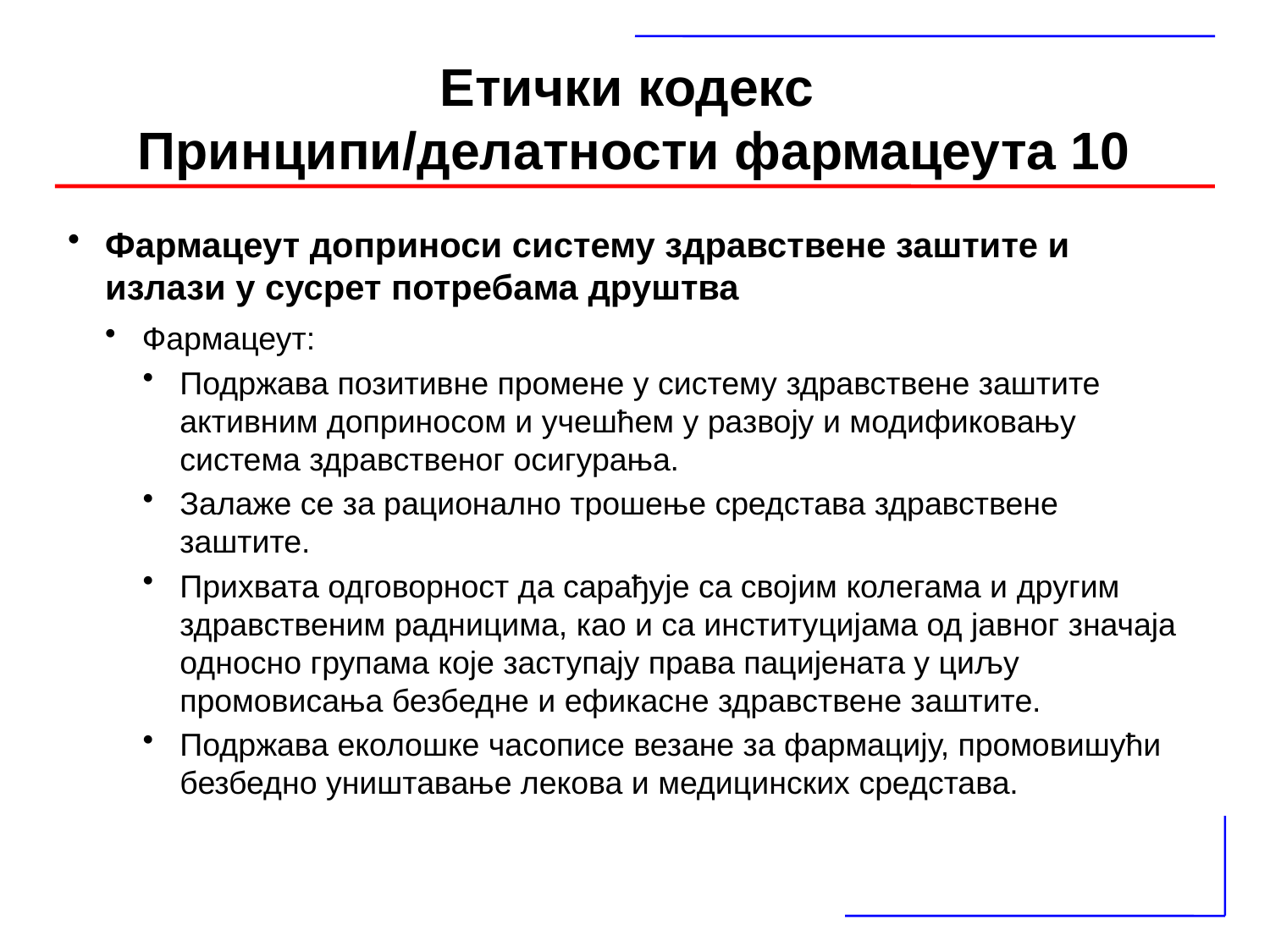

Етички кодекс
Принципи/делатности фармацеута 10
Фармацеут доприноси систему здравствене заштите и излази у сусрет потребама друштва

Фармацеут:
Подржава позитивне промене у систему здравствене заштите активним доприносом и учешћем у развоју и модификовању система здравственог осигурања.
Залаже се за рационално трошење средстава здравствене заштите.
Прихвата одговорност да сарађује са својим колегама и другим здравственим радницима, као и са институцијама од јавног значаја односно групама које заступају права пацијената у циљу промовисања безбедне и ефикасне здравствене заштите.
Подржава еколошке часописе везане за фармацију, промовишући безбедно уништавање лекова и медицинских средстава.